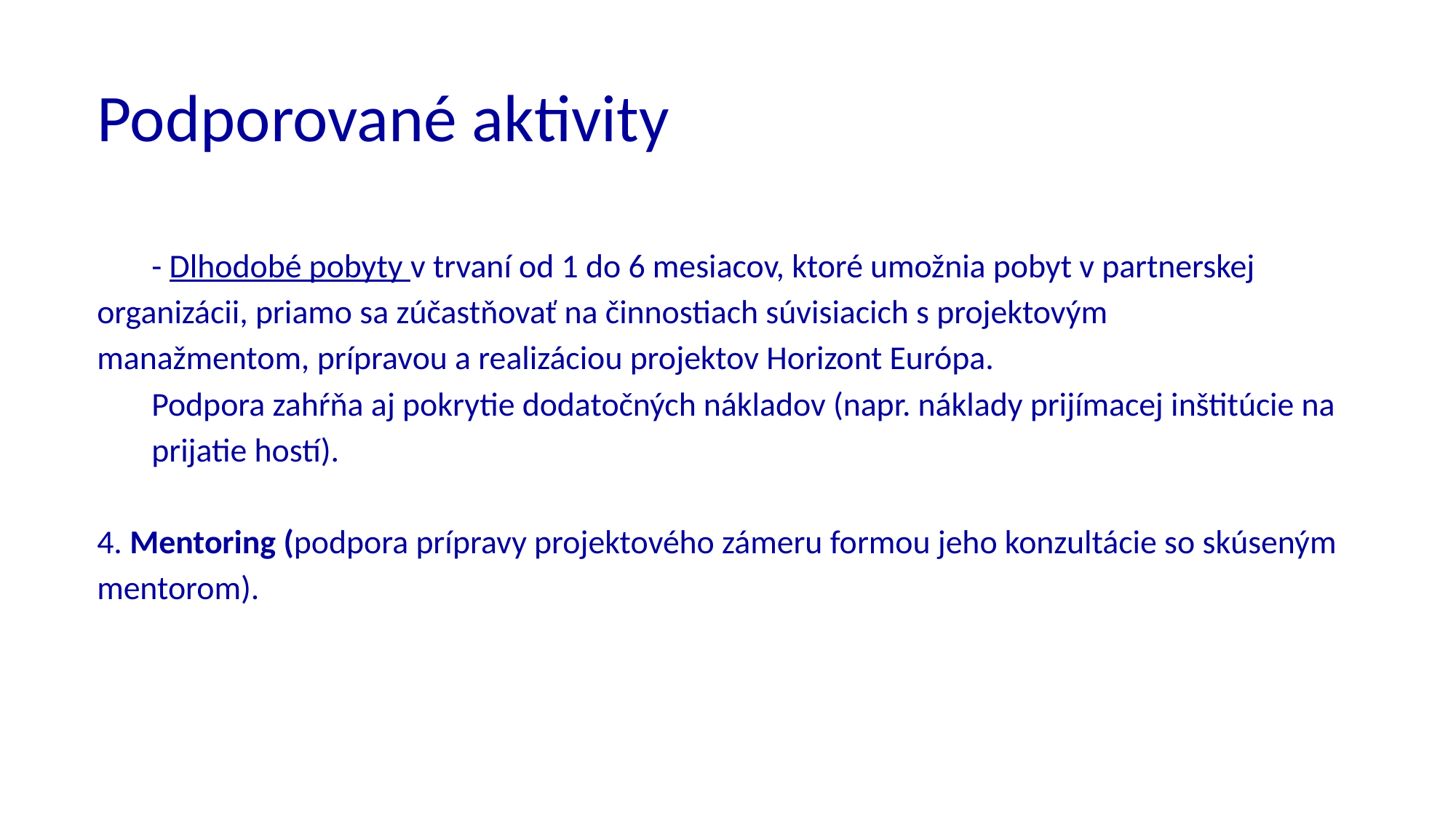

Podporované aktivity
# - Dlhodobé pobyty v trvaní od 1 do 6 mesiacov, ktoré umožnia pobyt v partnerskej 	organizácii, priamo sa zúčastňovať na činnostiach súvisiacich s projektovým 	manažmentom, prípravou a realizáciou projektov Horizont Európa. Podpora zahŕňa aj pokrytie dodatočných nákladov (napr. náklady prijímacej inštitúcie na 	prijatie hostí). 4. Mentoring (podpora prípravy projektového zámeru formou jeho konzultácie so skúseným mentorom).